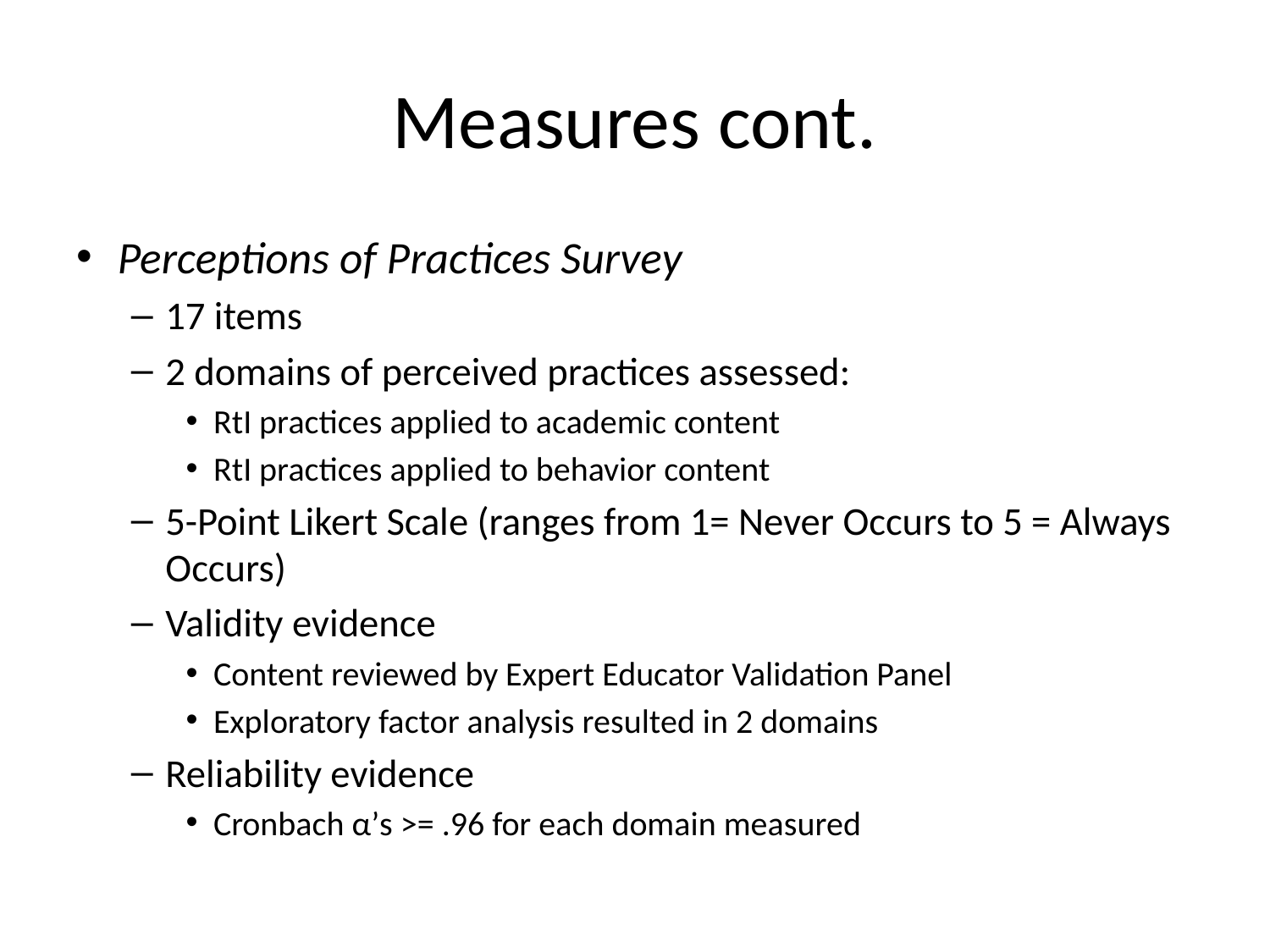

# Measures cont.
Perceptions of Practices Survey
17 items
2 domains of perceived practices assessed:
RtI practices applied to academic content
RtI practices applied to behavior content
5-Point Likert Scale (ranges from 1= Never Occurs to 5 = Always Occurs)
Validity evidence
Content reviewed by Expert Educator Validation Panel
Exploratory factor analysis resulted in 2 domains
Reliability evidence
Cronbach α’s >= .96 for each domain measured